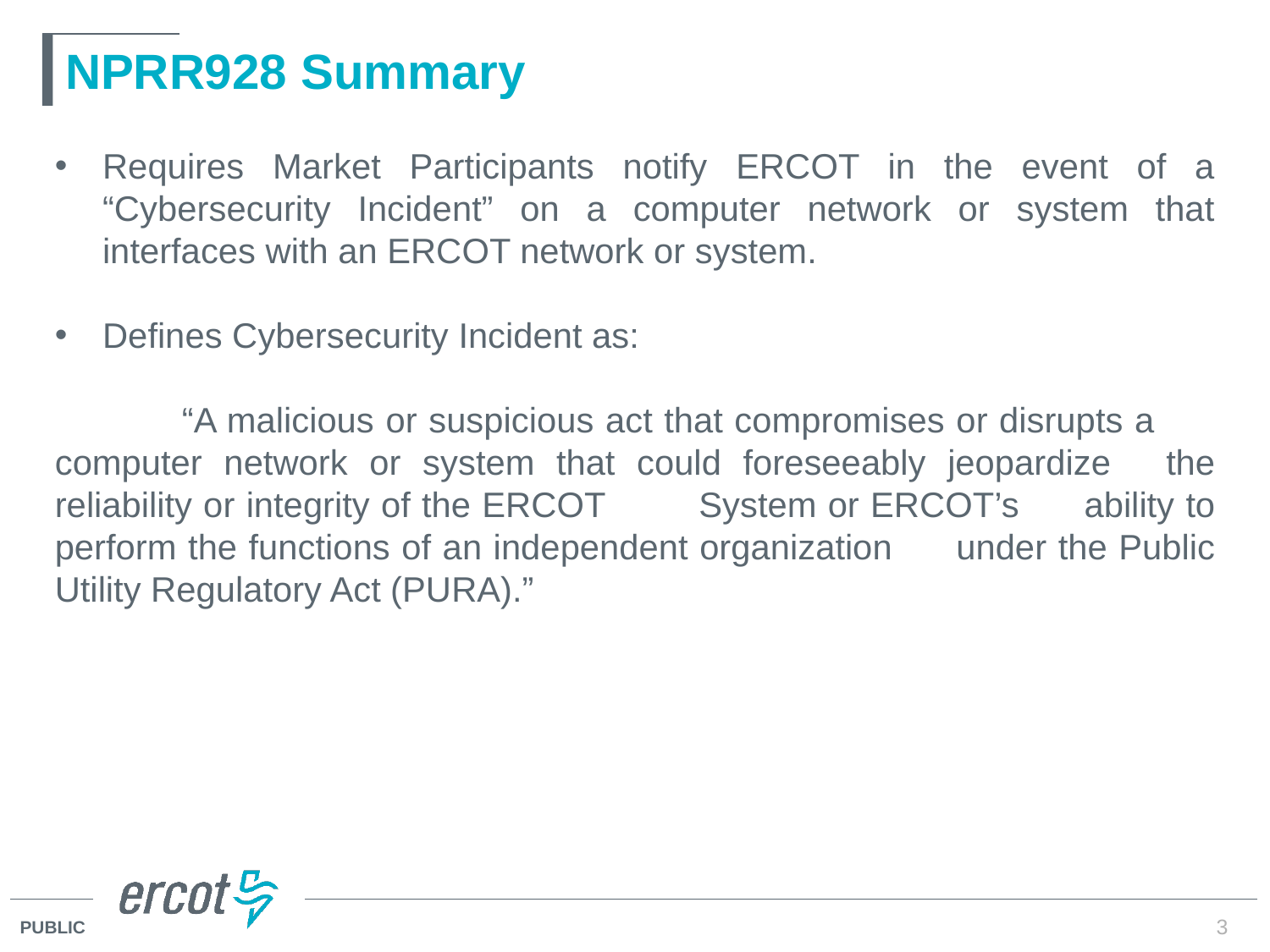

# NPRR928 Summary
Requires Market Participants notify ERCOT in the event of a “Cybersecurity Incident” on a computer network or system that interfaces with an ERCOT network or system.

Defines Cybersecurity Incident as:

	“A malicious or suspicious act that compromises or disrupts a 	computer network or system that could foreseeably jeopardize 	the reliability or integrity of the ERCOT 	System or ERCOT’s 	ability to perform the functions of an independent organization 	under the Public Utility Regulatory Act (PURA).”

3